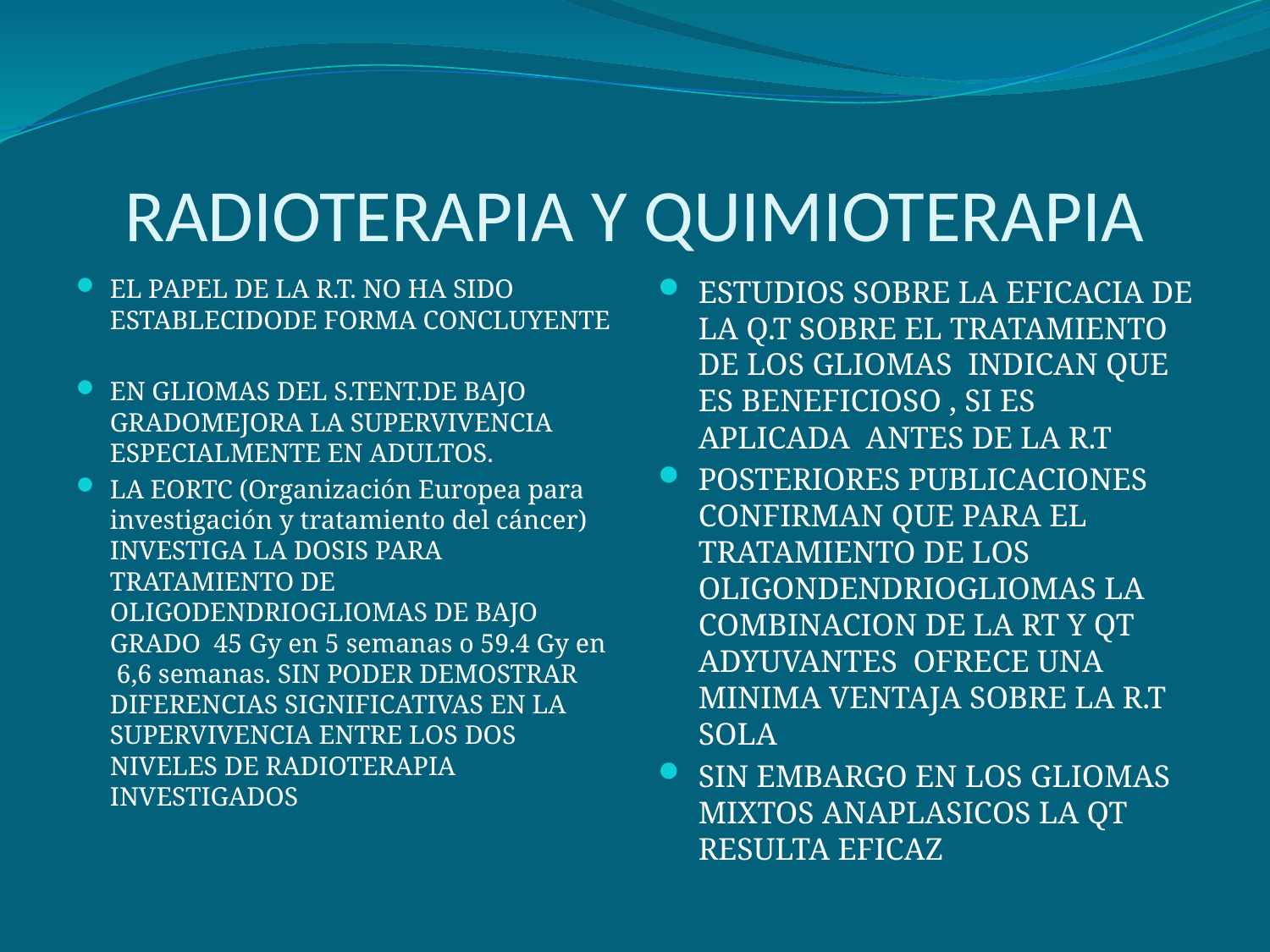

# RADIOTERAPIA Y QUIMIOTERAPIA
EL PAPEL DE LA R.T. NO HA SIDO ESTABLECIDODE FORMA CONCLUYENTE

EN GLIOMAS DEL S.TENT.DE BAJO GRADOMEJORA LA SUPERVIVENCIA ESPECIALMENTE EN ADULTOS.
LA EORTC (Organización Europea para investigación y tratamiento del cáncer)  INVESTIGA LA DOSIS PARA TRATAMIENTO DE OLIGODENDRIOGLIOMAS DE BAJO GRADO  45 Gy en 5 semanas o 59.4 Gy en  6,6 semanas. SIN PODER DEMOSTRAR DIFERENCIAS SIGNIFICATIVAS EN LA SUPERVIVENCIA ENTRE LOS DOS NIVELES DE RADIOTERAPIA INVESTIGADOS
ESTUDIOS SOBRE LA EFICACIA DE LA Q.T SOBRE EL TRATAMIENTO DE LOS GLIOMAS  INDICAN QUE ES BENEFICIOSO , SI ES  APLICADA  ANTES DE LA R.T
POSTERIORES PUBLICACIONES  CONFIRMAN QUE PARA EL TRATAMIENTO DE LOS OLIGONDENDRIOGLIOMAS LA COMBINACION DE LA RT Y QT ADYUVANTES  OFRECE UNA MINIMA VENTAJA SOBRE LA R.T SOLA
SIN EMBARGO EN LOS GLIOMAS MIXTOS ANAPLASICOS LA QT RESULTA EFICAZ